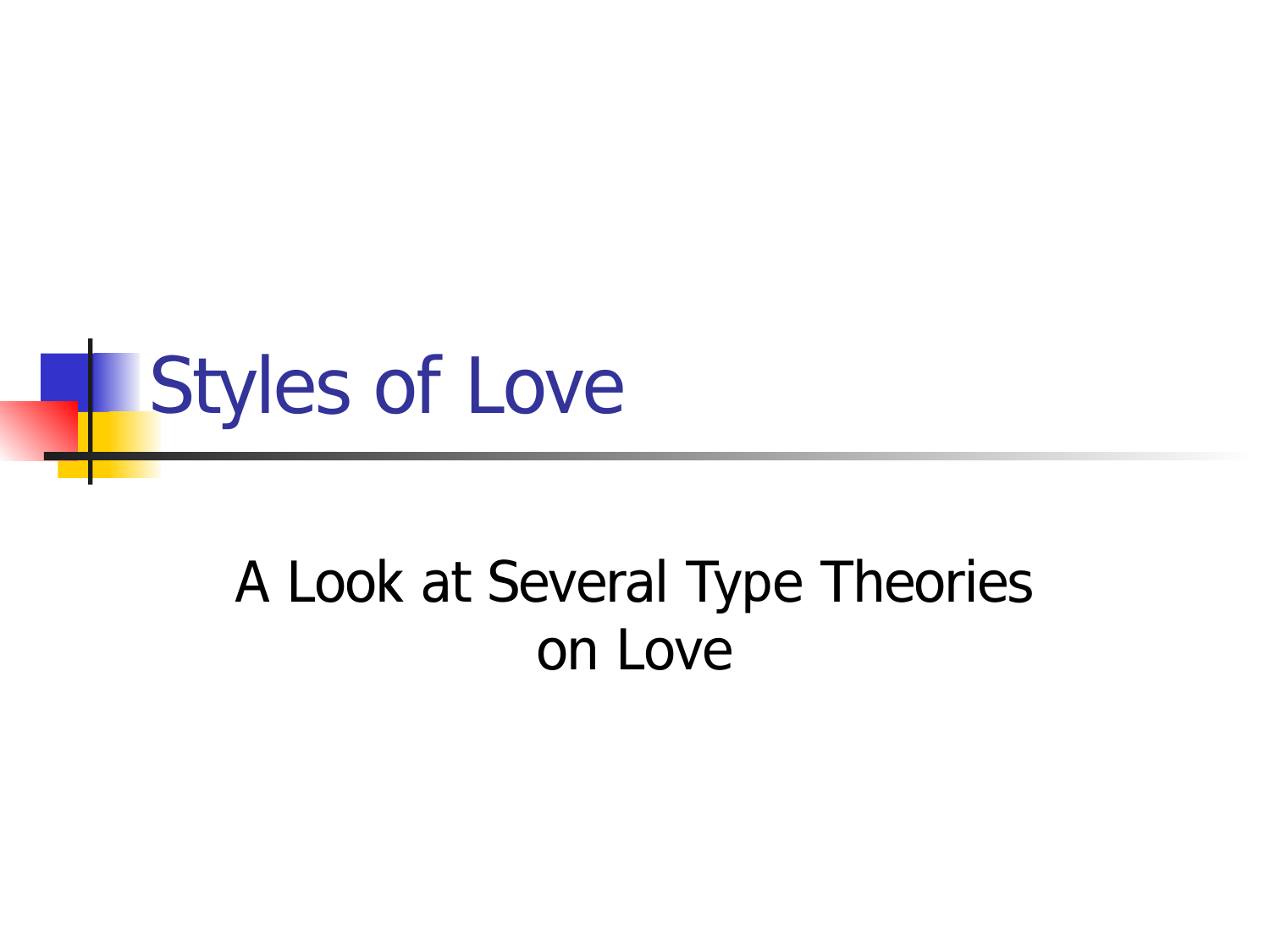

# Styles of Love
A Look at Several Type Theories on Love